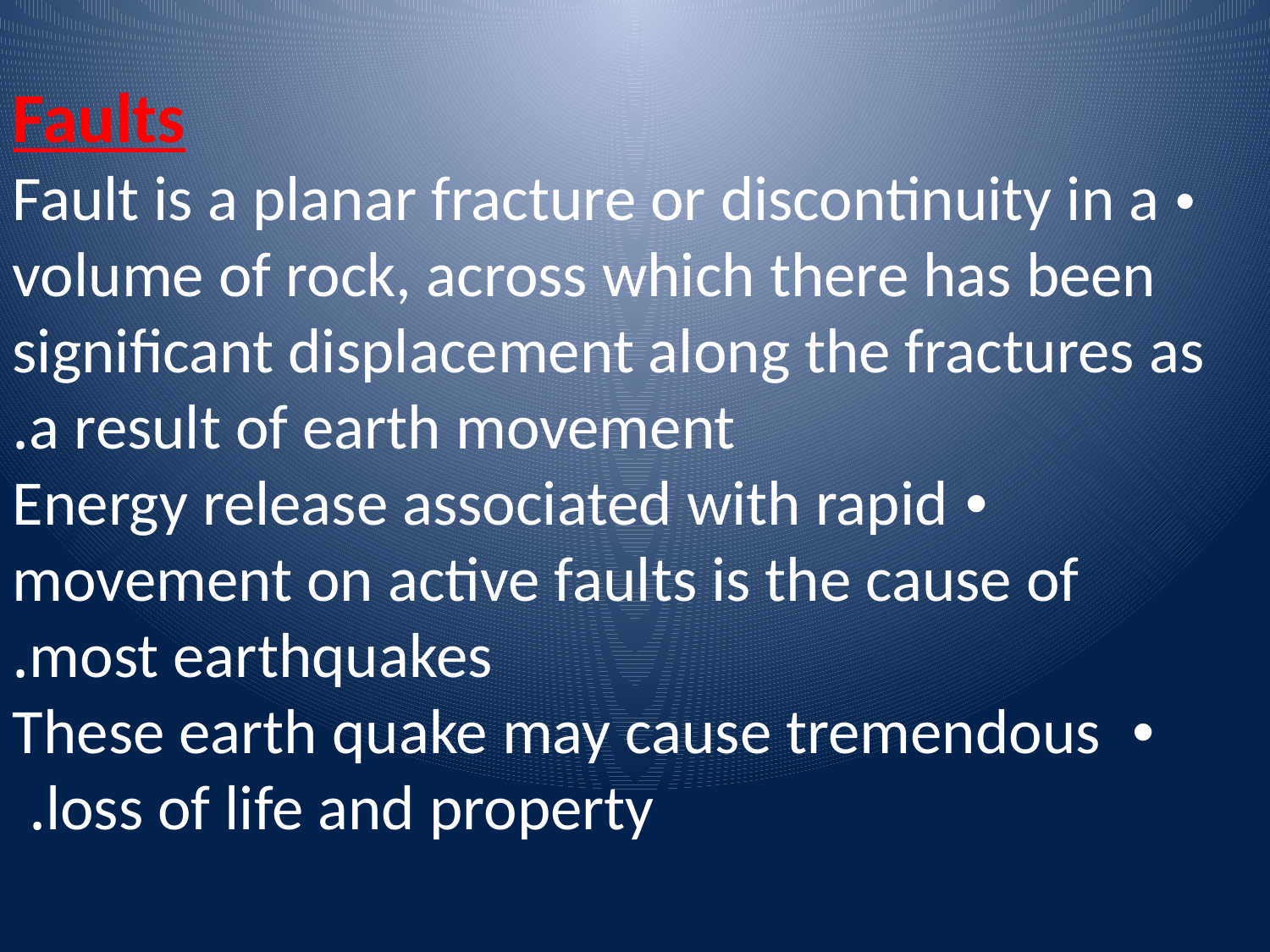

Faults
• Fault is a planar fracture or discontinuity in a
volume of rock, across which there has been
significant displacement along the fractures as
a result of earth movement.
• Energy release associated with rapid
movement on active faults is the cause of
most earthquakes.
• These earth quake may cause tremendous  loss of life and property.